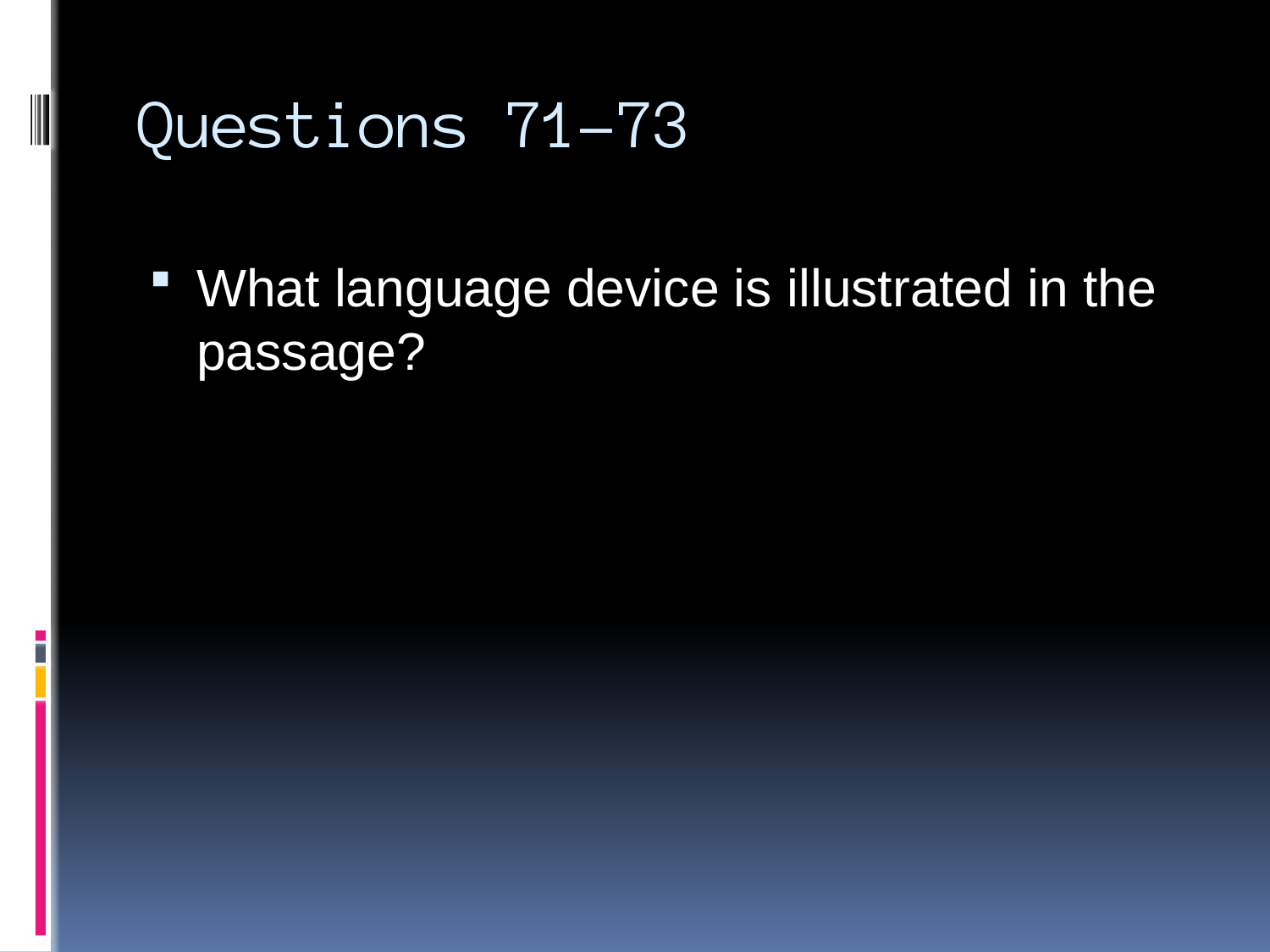

# Questions 71-73
What language device is illustrated in the passage?